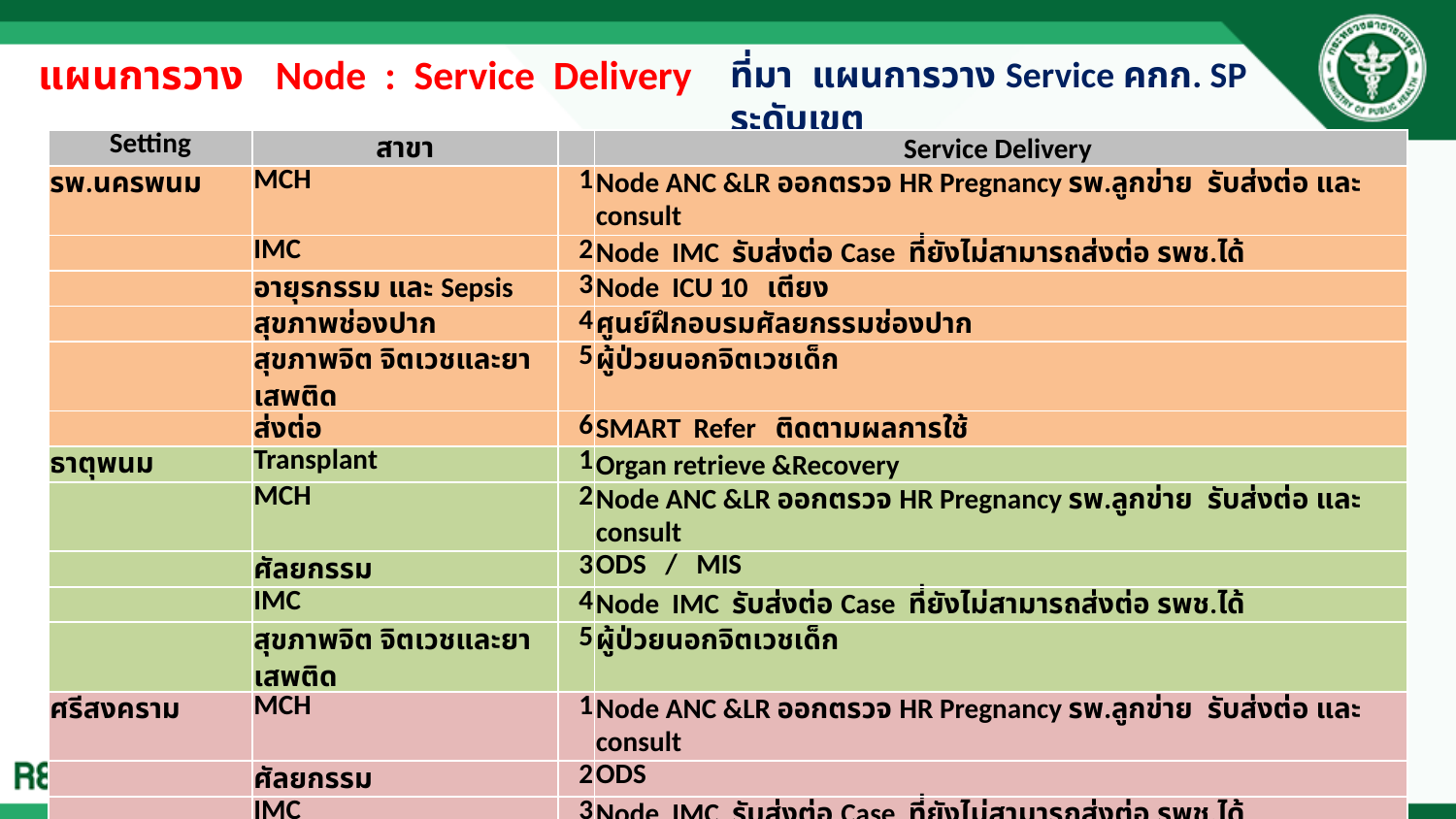

# แผนการวาง   Node  :  Service  Delivery
ที่มา  แผนการวาง Service คกก. SP ระดับเขต
| Setting | สาขา |  | Service Delivery |
| --- | --- | --- | --- |
| รพ.นครพนม | MCH | 1 | Node ANC &LR ออกตรวจ HR Pregnancy รพ.ลูกข่าย รับส่งต่อ และ consult |
|  | IMC | 2 | Node IMC รับส่งต่อ Case ที่ยังไม่สามารถส่งต่อ รพช.ได้ |
|  | อายุรกรรม และ Sepsis | 3 | Node ICU 10 เตียง |
|  | สุขภาพช่องปาก | 4 | ศูนย์ฝึกอบรมศัลยกรรมช่องปาก |
|  | สุขภาพจิต จิตเวชและยาเสพติด | 5 | ผู้ป่วยนอกจิตเวชเด็ก |
|  | ส่งต่อ | 6 | SMART Refer ติดตามผลการใช้ |
| ธาตุพนม | Transplant | 1 | Organ retrieve &Recovery |
|  | MCH | 2 | Node ANC &LR ออกตรวจ HR Pregnancy รพ.ลูกข่าย รับส่งต่อ และ consult |
|  | ศัลยกรรม | 3 | ODS / MIS |
|  | IMC | 4 | Node IMC รับส่งต่อ Case ที่ยังไม่สามารถส่งต่อ รพช.ได้ |
|  | สุขภาพจิต จิตเวชและยาเสพติด | 5 | ผู้ป่วยนอกจิตเวชเด็ก |
| ศรีสงคราม | MCH | 1 | Node ANC &LR ออกตรวจ HR Pregnancy รพ.ลูกข่าย รับส่งต่อ และ consult |
|  | ศัลยกรรม | 2 | ODS |
|  | IMC | 3 | Node IMC รับส่งต่อ Case ที่ยังไม่สามารถส่งต่อ รพช.ได้ |
|  | สุขภาพจิต จิตเวชและยาเสพติด | 4 | ผู้ป่วยนอกจิตเวชเด็ก |
|  | ตา | 5 | Node ผ่าตัดต้อกระจก ไม่มีจักษุแพทย์ |